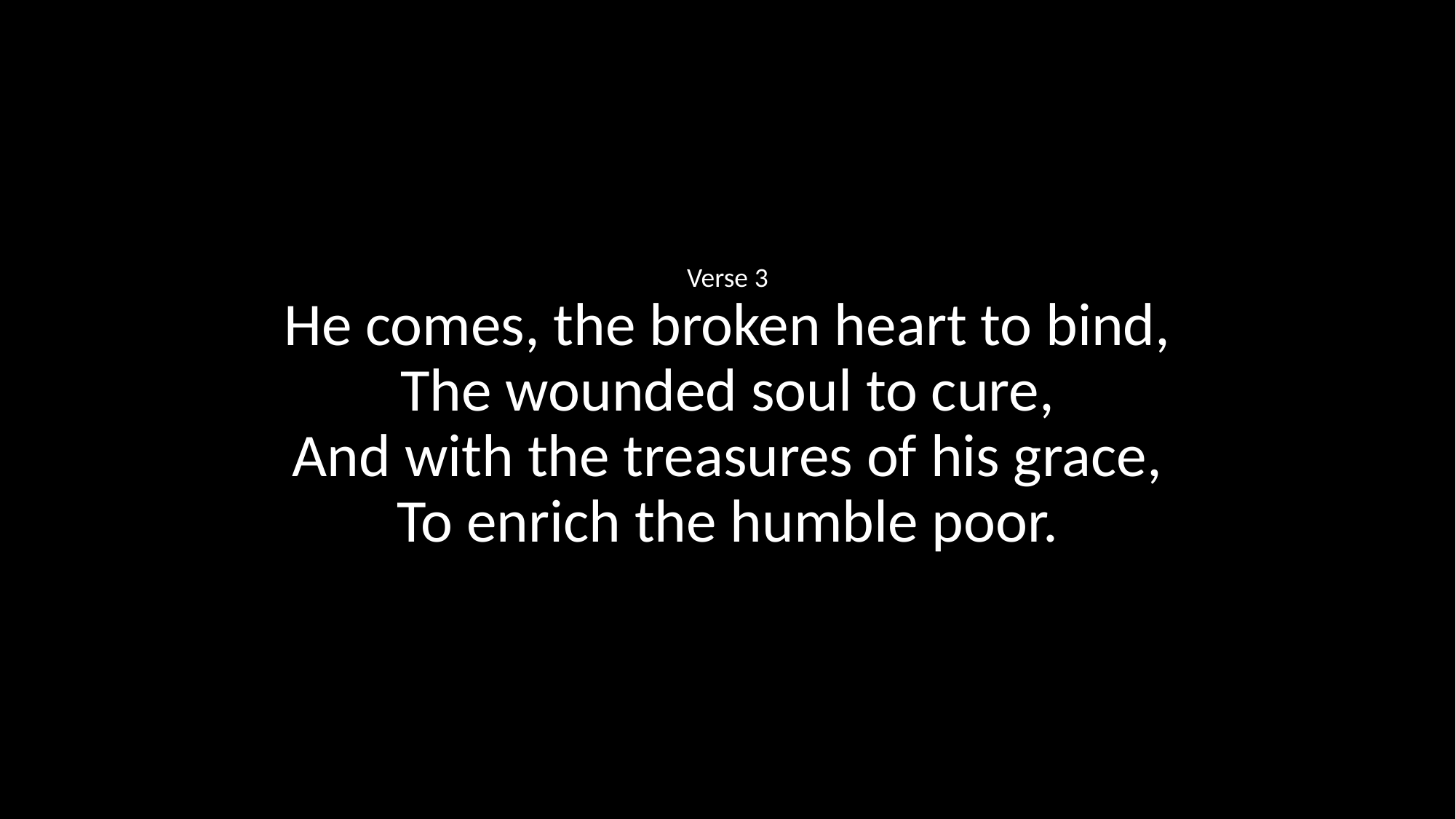

# Verse 3 He comes, the broken heart to bind, The wounded soul to cure, And with the treasures of his grace, To enrich the humble poor.